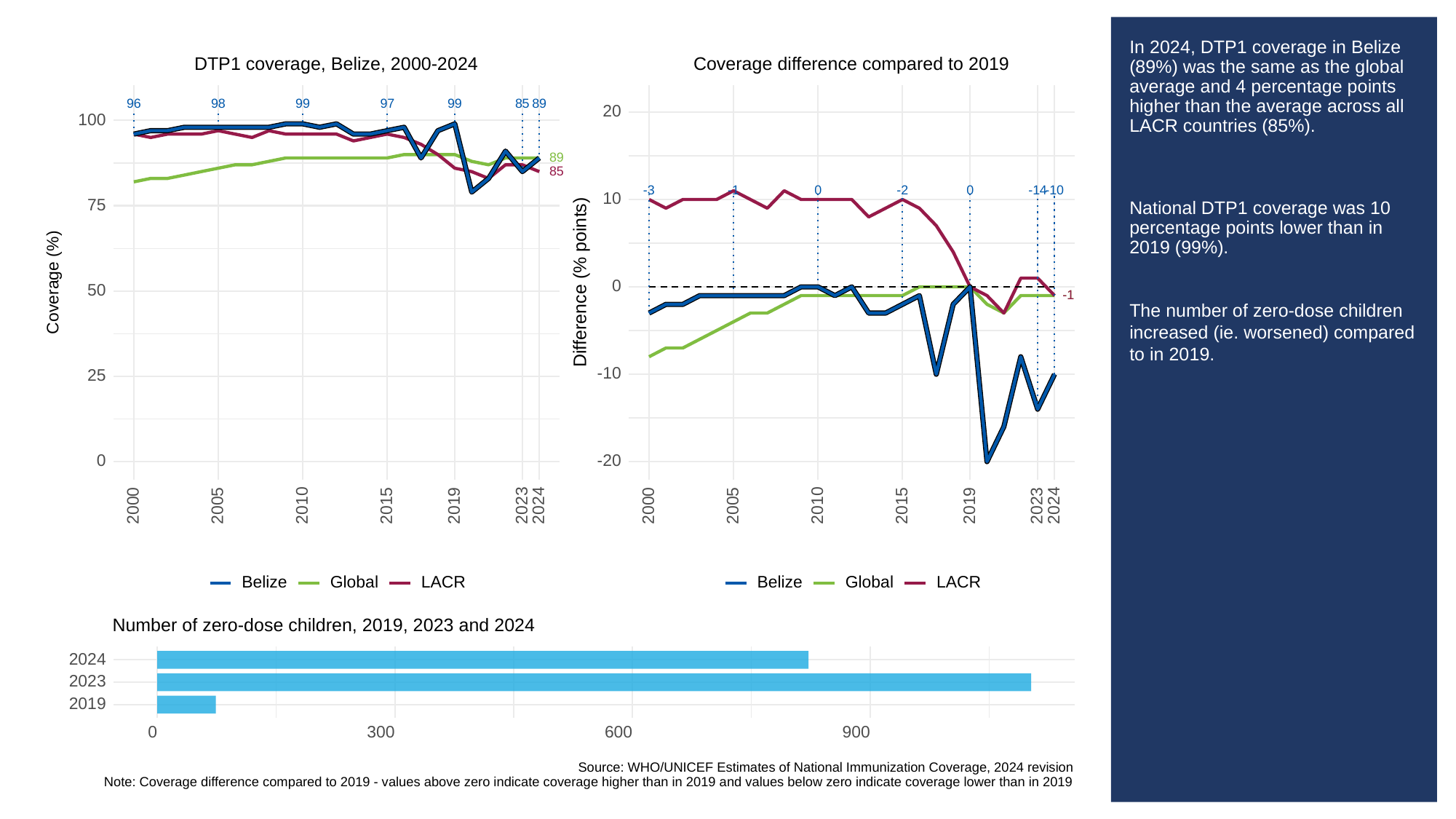

# In 2024, DTP1 coverage in Belize (89%) was the same as the global average and 4 percentage points higher than the average across all LACR countries (85%).

National DTP1 coverage was 10 percentage points lower than in 2019 (99%).

The number of zero-dose children increased (ie. worsened) compared to in 2019.

Coverage difference compared to 2019
DTP1 coverage, Belize, 2000-2024

96
98
99
97
99
85
89
20

100

89

85
-3
0
0
-10
-1
-2
-14

10

75

Difference (% points)
Coverage (%)
0
50

-1
-1

-10
25

0
-20

2023
2023
2000
2005
2010
2015
2019
2024
2000
2005
2010
2015
2019
2024
Global
LACR
Global
LACR
Belize
Belize

Number of zero-dose children, 2019, 2023 and 2024

2024

2023

2019

300
0
600
900
Source: WHO/UNICEF Estimates of National Immunization Coverage, 2024 revision
Note: Coverage difference compared to 2019 - values above zero indicate coverage higher than in 2019 and values below zero indicate coverage lower than in 2019